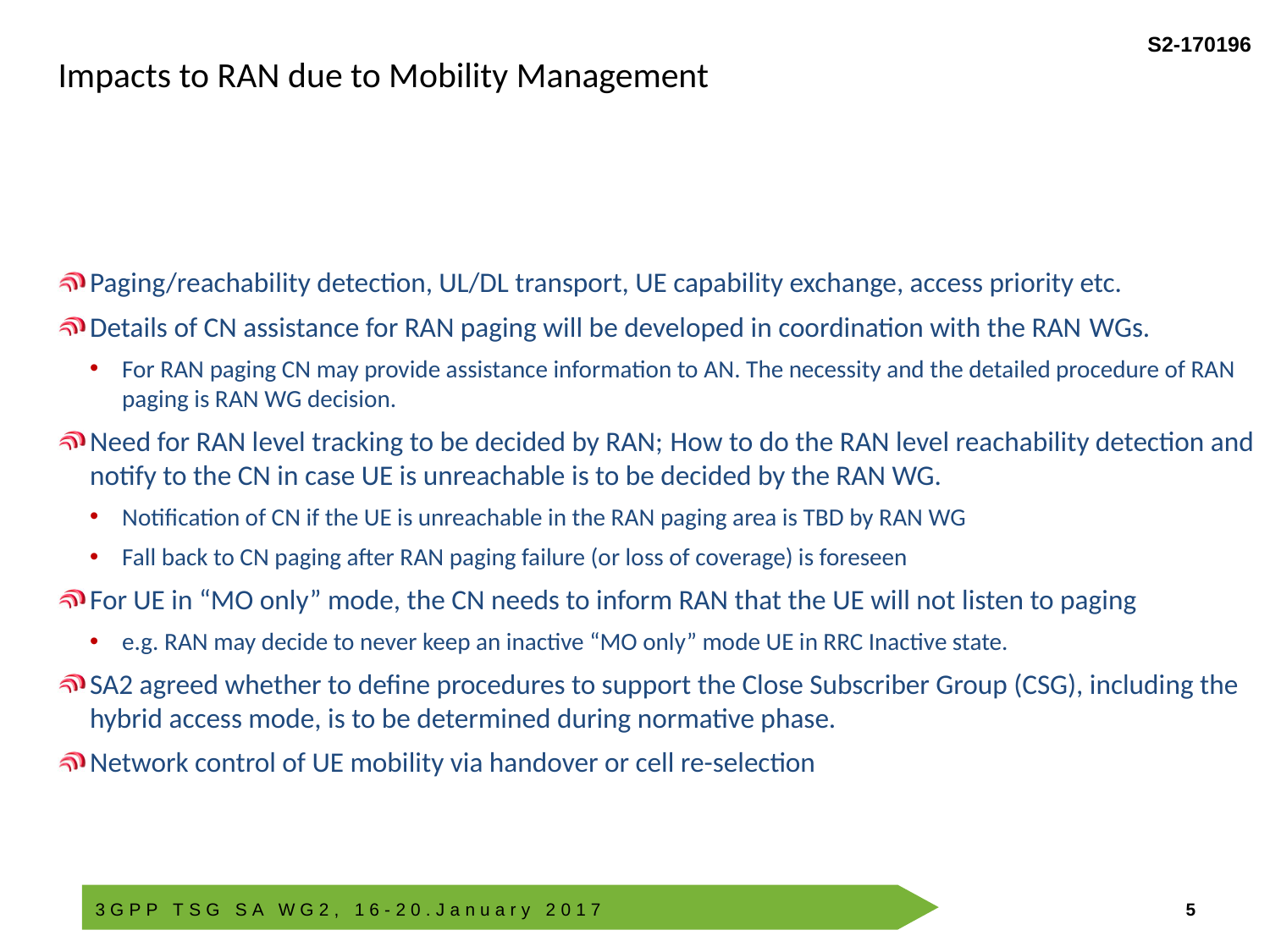

Impacts to RAN due to Mobility Management
Paging/reachability detection, UL/DL transport, UE capability exchange, access priority etc.
Details of CN assistance for RAN paging will be developed in coordination with the RAN WGs.
For RAN paging CN may provide assistance information to AN. The necessity and the detailed procedure of RAN paging is RAN WG decision.
Need for RAN level tracking to be decided by RAN; How to do the RAN level reachability detection and notify to the CN in case UE is unreachable is to be decided by the RAN WG.
Notification of CN if the UE is unreachable in the RAN paging area is TBD by RAN WG
Fall back to CN paging after RAN paging failure (or loss of coverage) is foreseen
For UE in “MO only” mode, the CN needs to inform RAN that the UE will not listen to paging
e.g. RAN may decide to never keep an inactive “MO only” mode UE in RRC Inactive state.
SA2 agreed whether to define procedures to support the Close Subscriber Group (CSG), including the hybrid access mode, is to be determined during normative phase.
Network control of UE mobility via handover or cell re-selection